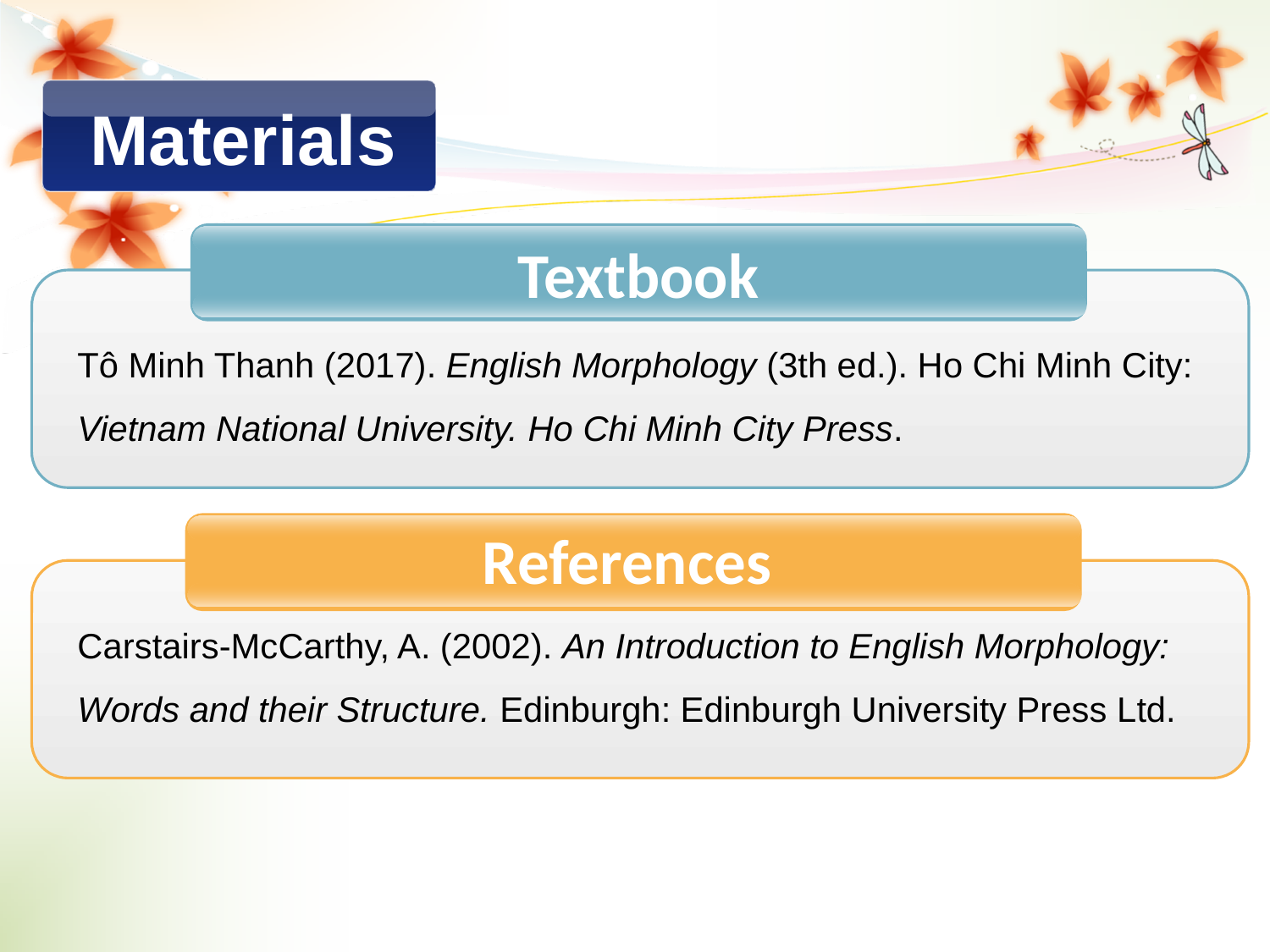

Materials

Textbook
Tô Minh Thanh (2017). English Morphology (3th ed.). Ho Chi Minh City: Vietnam National University. Ho Chi Minh City Press.
References
Carstairs-McCarthy, A. (2002). An Introduction to English Morphology: Words and their Structure. Edinburgh: Edinburgh University Press Ltd.